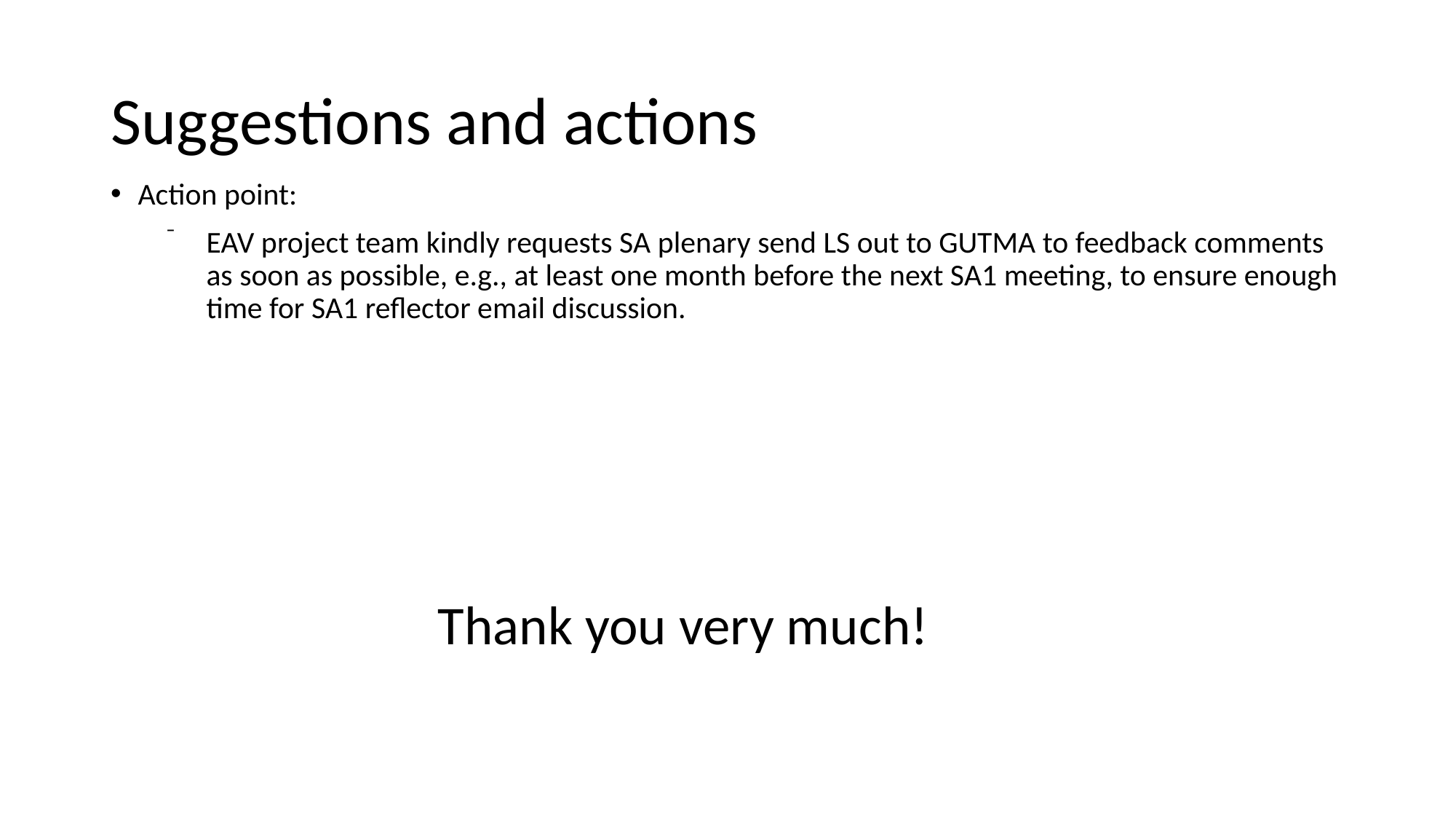

# Suggestions and actions
Action point:
EAV project team kindly requests SA plenary send LS out to GUTMA to feedback comments as soon as possible, e.g., at least one month before the next SA1 meeting, to ensure enough time for SA1 reflector email discussion.

Thank you very much!